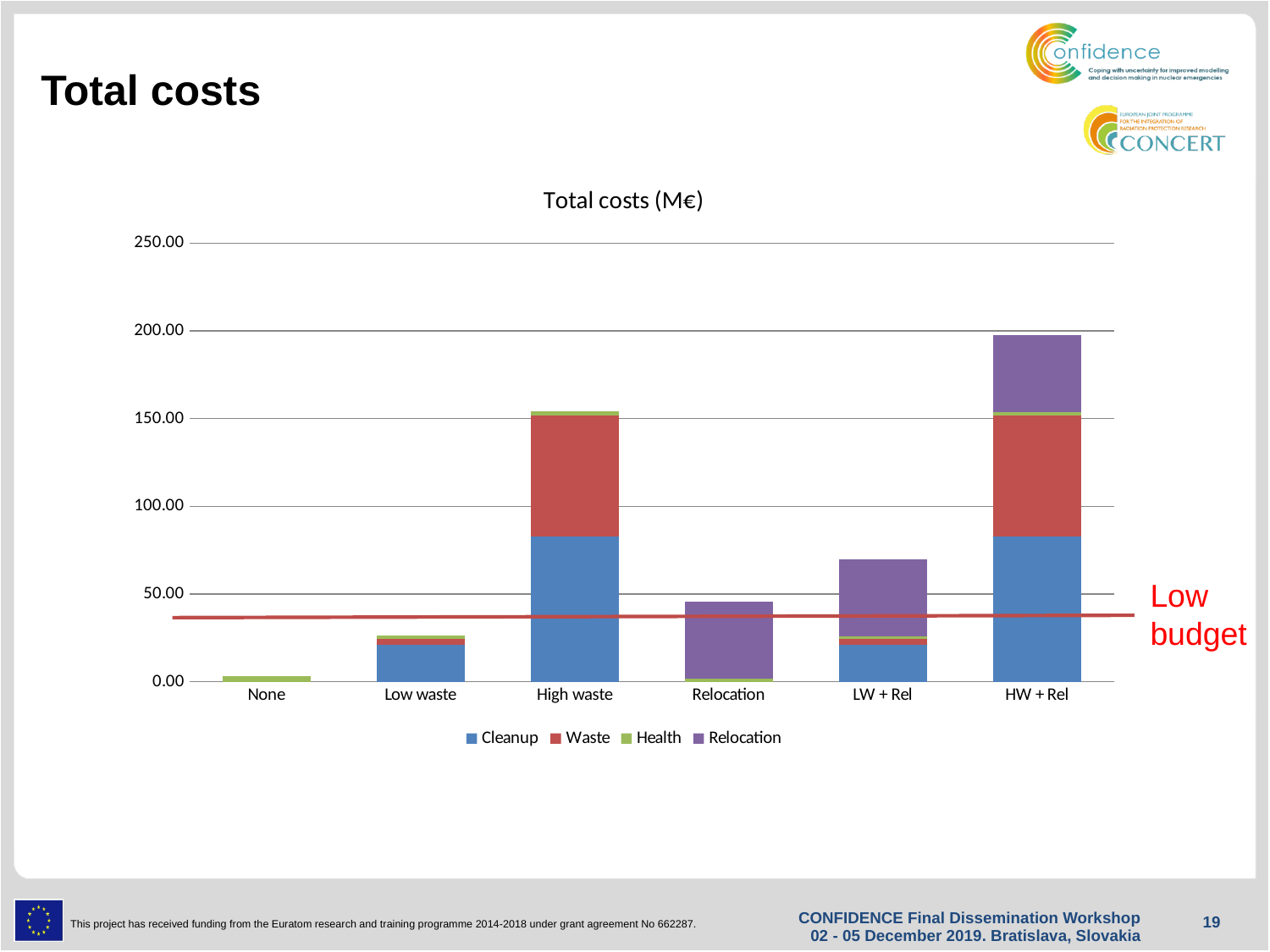

# Total costs

### Chart: Total costs (M€)

| Category |  |  |  |  |
|---|---|---|---|---|
| None | 0.0 | 0.0 | 3.0240000000000005 | 0.0 |
| Low waste | 21.0 | 3.4967499999999996 | 1.9359999999999997 | 0.0 |
| High waste | 83.0 | 68.95 | 2.1552 | 0.0 |
| Relocation | 0.0 | 0.0 | 1.6204195152268492 | 43.875 |
| LW + Rel | 21.0 | 3.4967499999999996 | 1.1588195152268492 | 43.875 |
| HW + Rel | 83.0 | 68.95 | 1.788419515226849 | 43.875 |
Low budget
CONFIDENCE Final Dissemination Workshop  02 - 05 December 2019. Bratislava, Slovakia
19